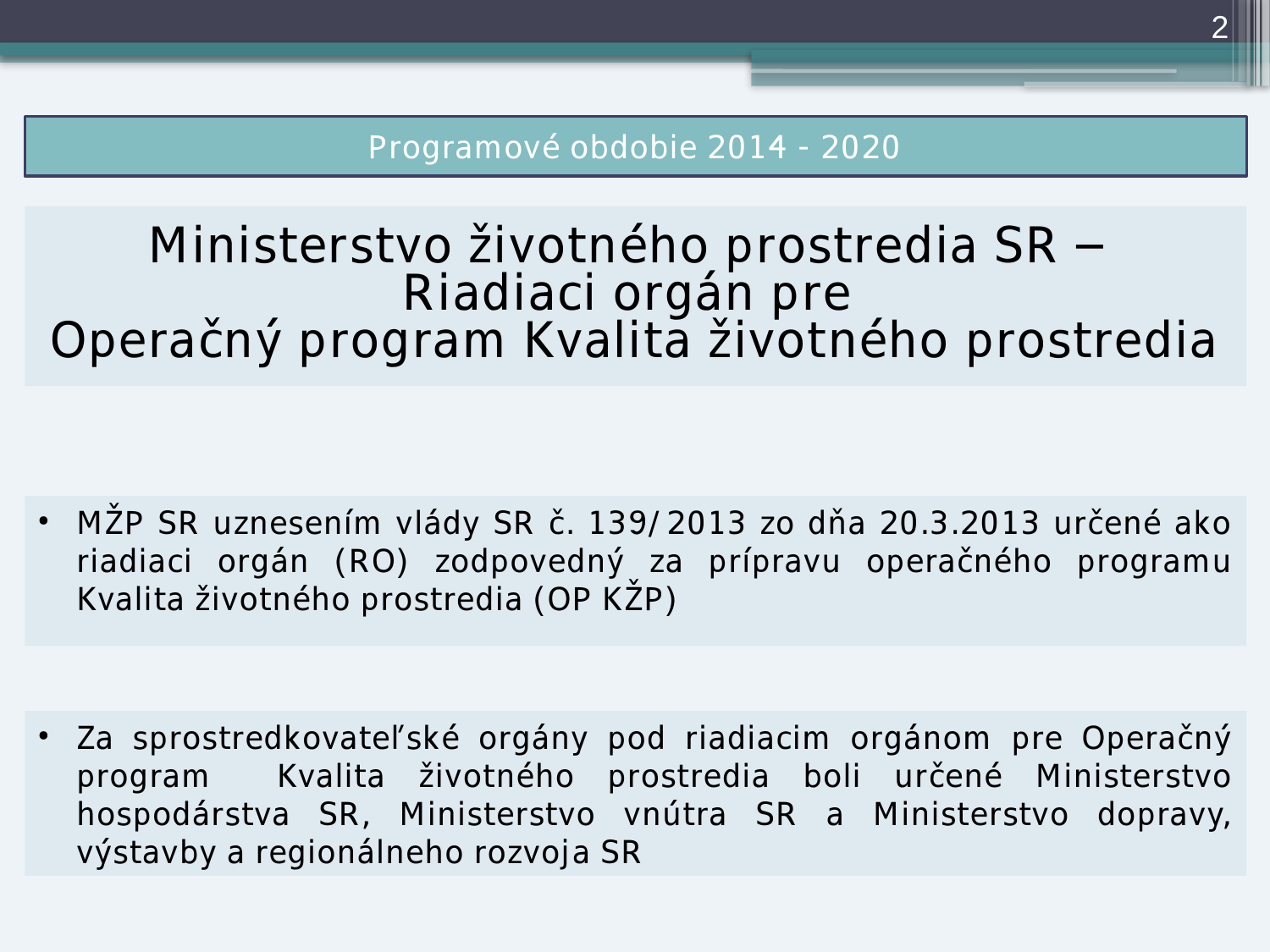

2
Programové obdobie 2014 - 2020
# Ministerstvo životného prostredia SR – Riadiaci orgán pre Operačný program Kvalita životného prostredia
MŽP SR uznesením vlády SR č. 139/2013 zo dňa 20.3.2013 určené ako riadiaci orgán (RO) zodpovedný za prípravu operačného programu Kvalita životného prostredia (OP KŽP)

Za sprostredkovateľské orgány pod riadiacim orgánom pre Operačný program  Kvalita životného prostredia boli určené Ministerstvo hospodárstva SR, Ministerstvo vnútra SR a Ministerstvo dopravy, výstavby a regionálneho rozvoja SR